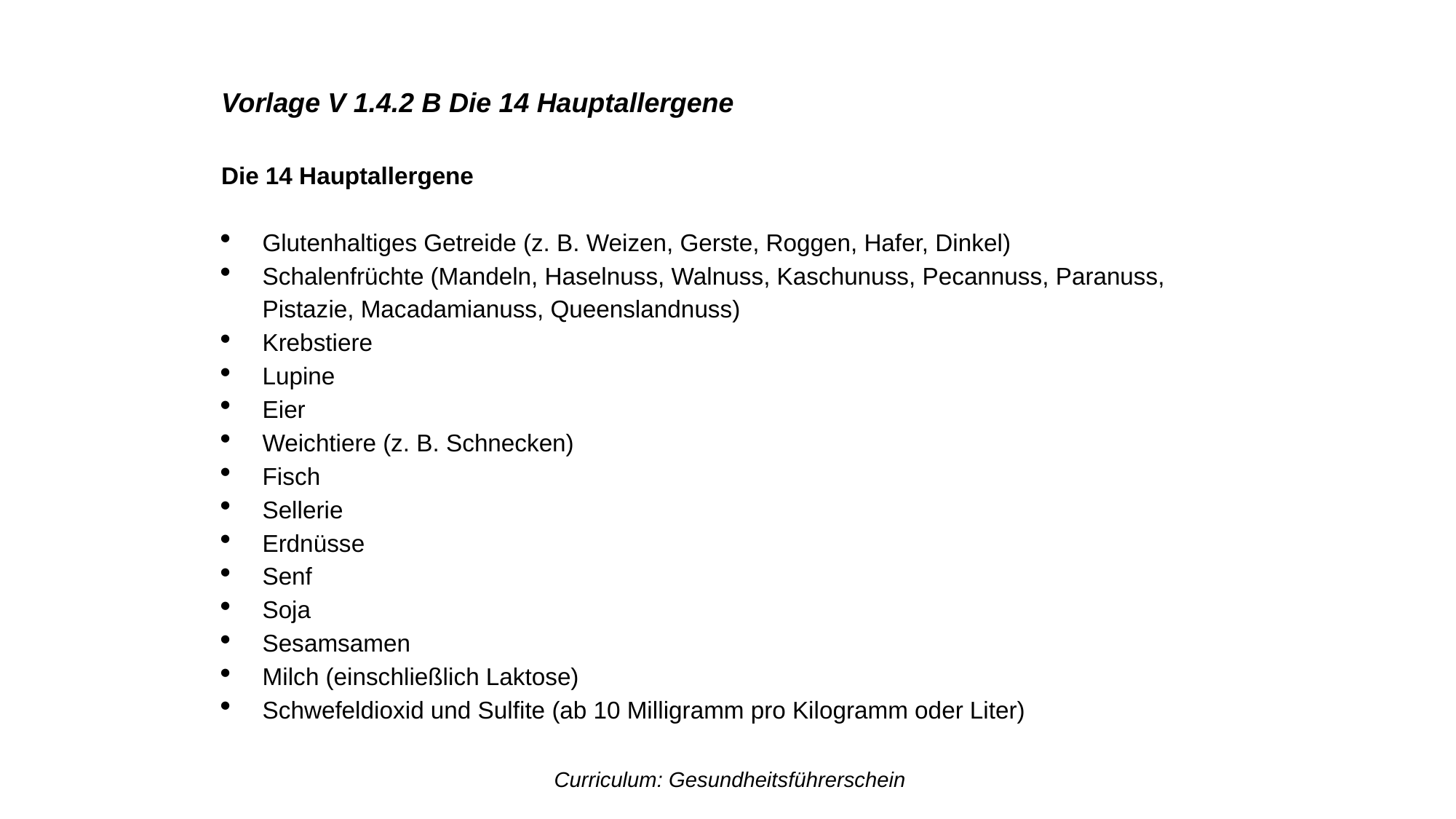

Vorlage V 1.4.2 B Die 14 Hauptallergene

Die 14 Hauptallergene

Glutenhaltiges Getreide (z. B. Weizen, Gerste, Roggen, Hafer, Dinkel)
Schalenfrüchte (Mandeln, Haselnuss, Walnuss, Kaschunuss, Pecannuss, Paranuss, Pistazie, Macadamianuss, Queenslandnuss)
Krebstiere
Lupine
Eier
Weichtiere (z. B. Schnecken)
Fisch
Sellerie
Erdnüsse
Senf
Soja
Sesamsamen
Milch (einschließlich Laktose)
Schwefeldioxid und Sulfite (ab 10 Milligramm pro Kilogramm oder Liter)

Curriculum: Gesundheitsführerschein